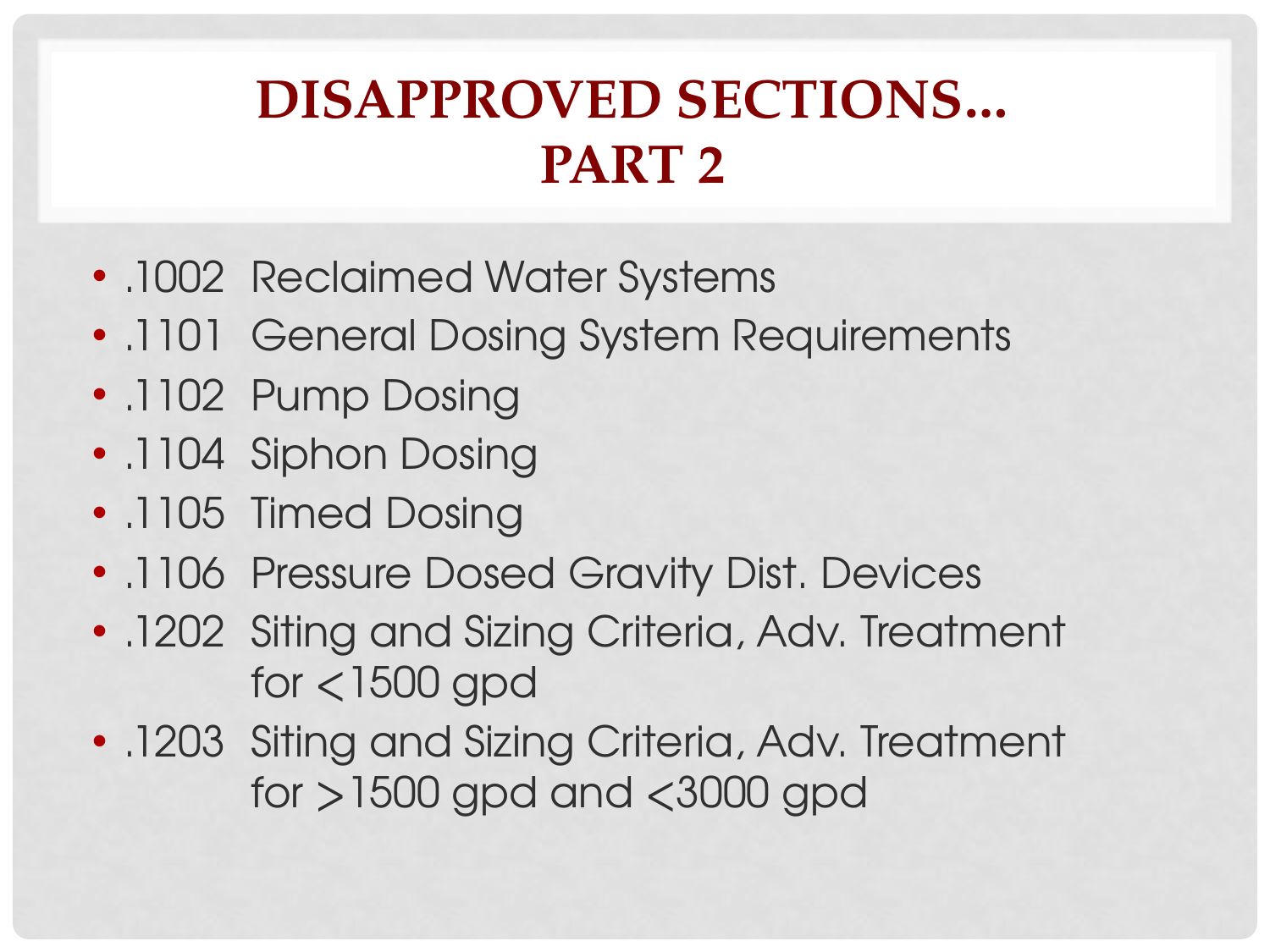

# Disapproved Sections… part 2
.1002	Reclaimed Water Systems
.1101	General Dosing System Requirements
.1102	Pump Dosing
.1104	Siphon Dosing
.1105	Timed Dosing
.1106	Pressure Dosed Gravity Dist. Devices
.1202	Siting and Sizing Criteria, Adv. Treatment 		for <1500 gpd
.1203	Siting and Sizing Criteria, Adv. Treatment 		for >1500 gpd and <3000 gpd